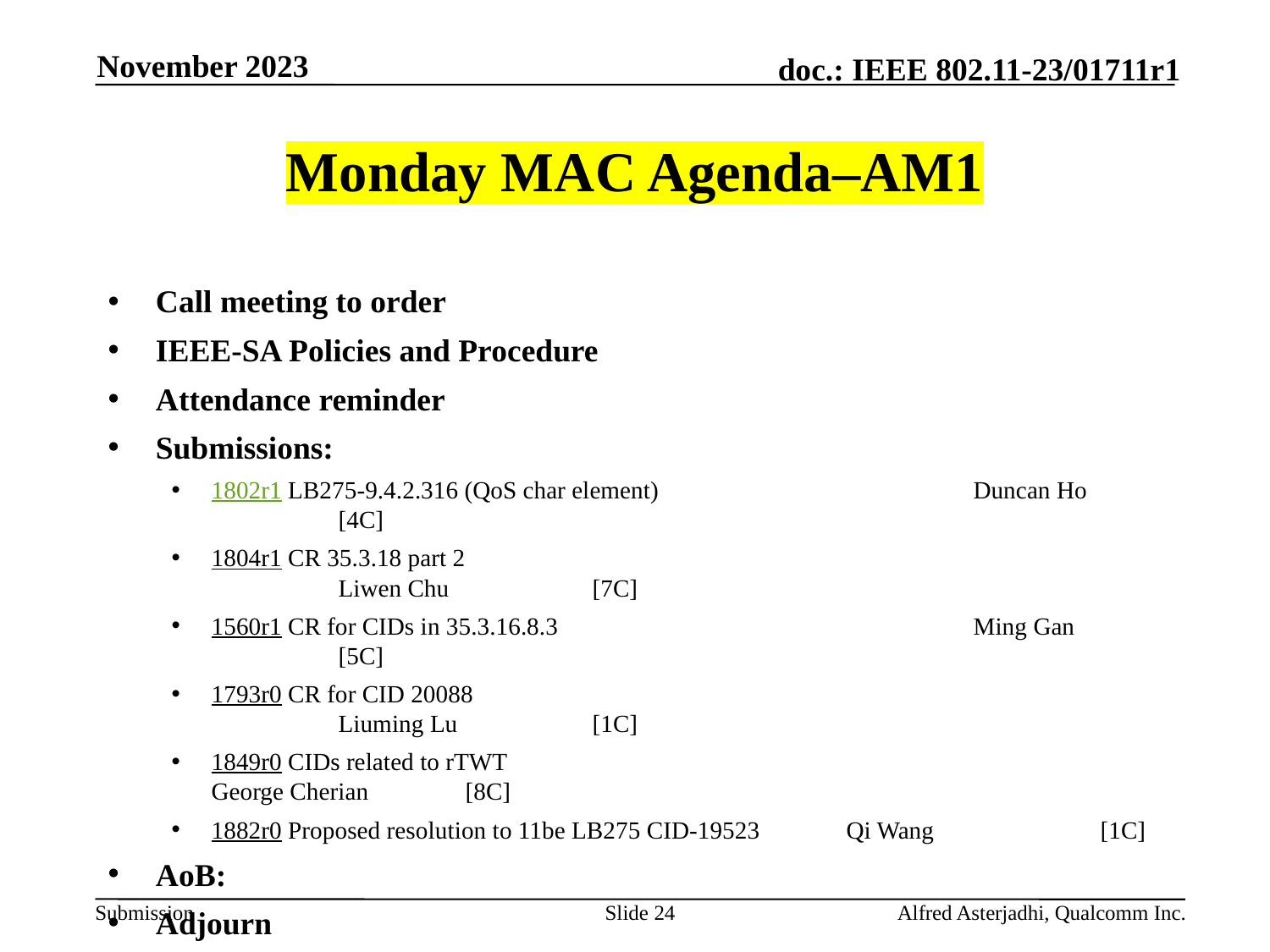

November 2023
# Monday MAC Agenda–AM1
Call meeting to order
IEEE-SA Policies and Procedure
Attendance reminder
Submissions:
1802r1 LB275-9.4.2.316 (QoS char element)			Duncan Ho		[4C]
1804r1 CR 35.3.18 part 2						Liwen Chu		[7C]
1560r1 CR for CIDs in 35.3.16.8.3				Ming Gan		[5C]
1793r0 CR for CID 20088						Liuming Lu		[1C]
1849r0 CIDs related to rTWT					George Cherian	[8C]
1882r0 Proposed resolution to 11be LB275 CID-19523 	Qi Wang		[1C]
AoB:
Adjourn
Slide 24
Alfred Asterjadhi, Qualcomm Inc.